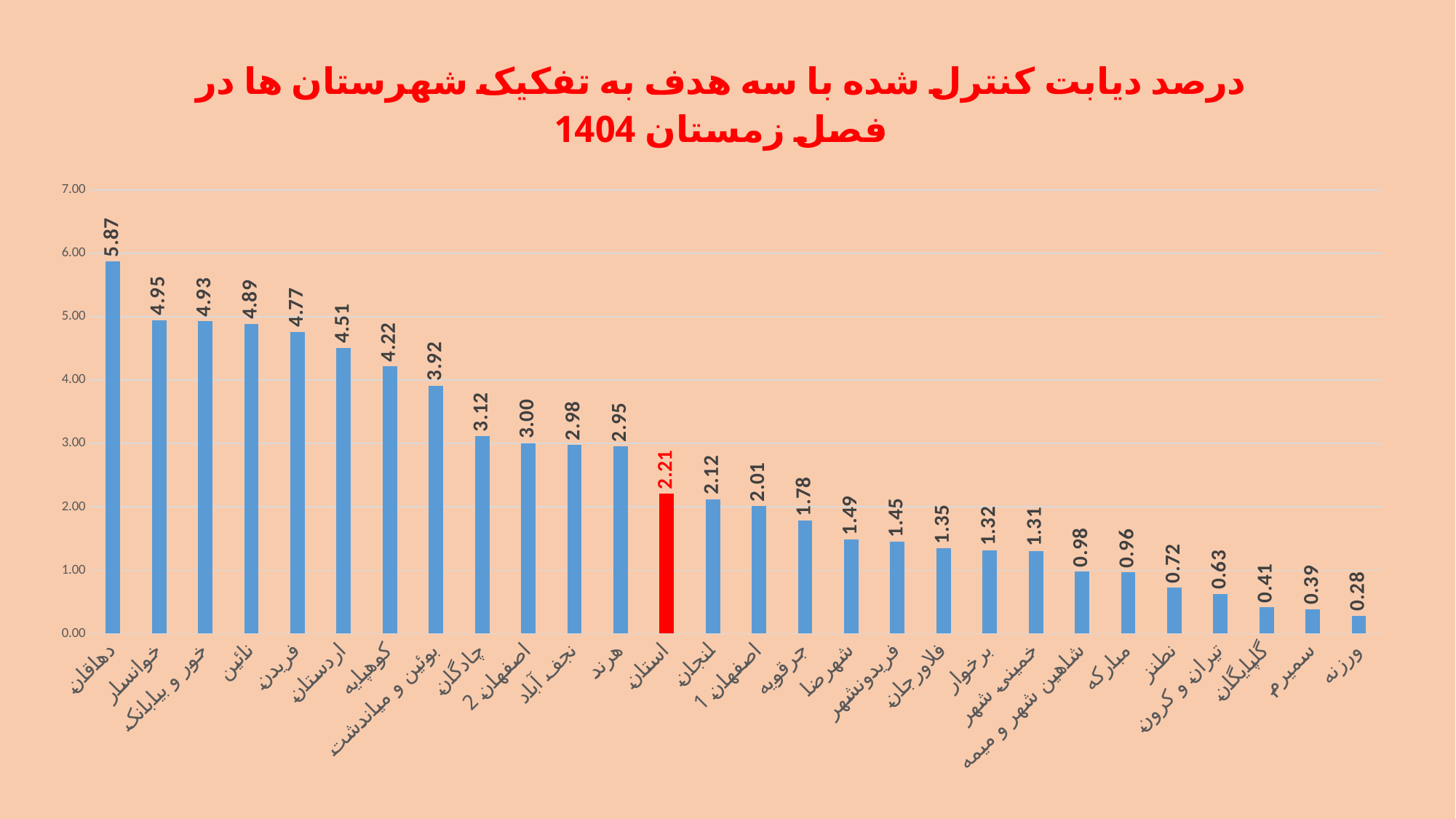

### Chart: درصد دیابت کنترل شده با سه هدف به تفکیک شهرستان ها در فصل زمستان 1404

| Category | درصد کنترل چربی فشارخون و دیابت زمستان 1404 |
|---|---|
| دهاقان | 5.8702368692070035 |
| خوانسار | 4.949381327334083 |
| خور و بیابانک | 4.92845786963434 |
| نائین | 4.8903878583473865 |
| فریدن | 4.765342960288808 |
| اردستان | 4.508419337316676 |
| کوهپایه | 4.216867469879518 |
| بوئین و میاندشت | 3.91566265060241 |
| چادگان | 3.115264797507788 |
| اصفهان 2 | 3.0049027360430176 |
| نجف آباد | 2.9772786628362495 |
| هرند | 2.952755905511811 |
| استان | 2.2095202398800597 |
| لنجان | 2.1211189671072854 |
| اصفهان 1 | 2.0123635407076157 |
| جرقویه | 1.78343949044586 |
| شهرضا | 1.4857142857142858 |
| فریدونشهر | 1.4492753623188406 |
| فلاورجان | 1.3485901103391909 |
| برخوار | 1.3157894736842104 |
| خمینی شهر | 1.3062812673707616 |
| شاهین شهر و میمه | 0.9793988517392773 |
| مبارکه | 0.9628610729023385 |
| نطنز | 0.7246376811594203 |
| تیران و کرون | 0.6263048016701461 |
| گلپایگان | 0.41356492969396197 |
| سمیرم | 0.3872216844143272 |
| ورزنه | 0.2808988764044944 |